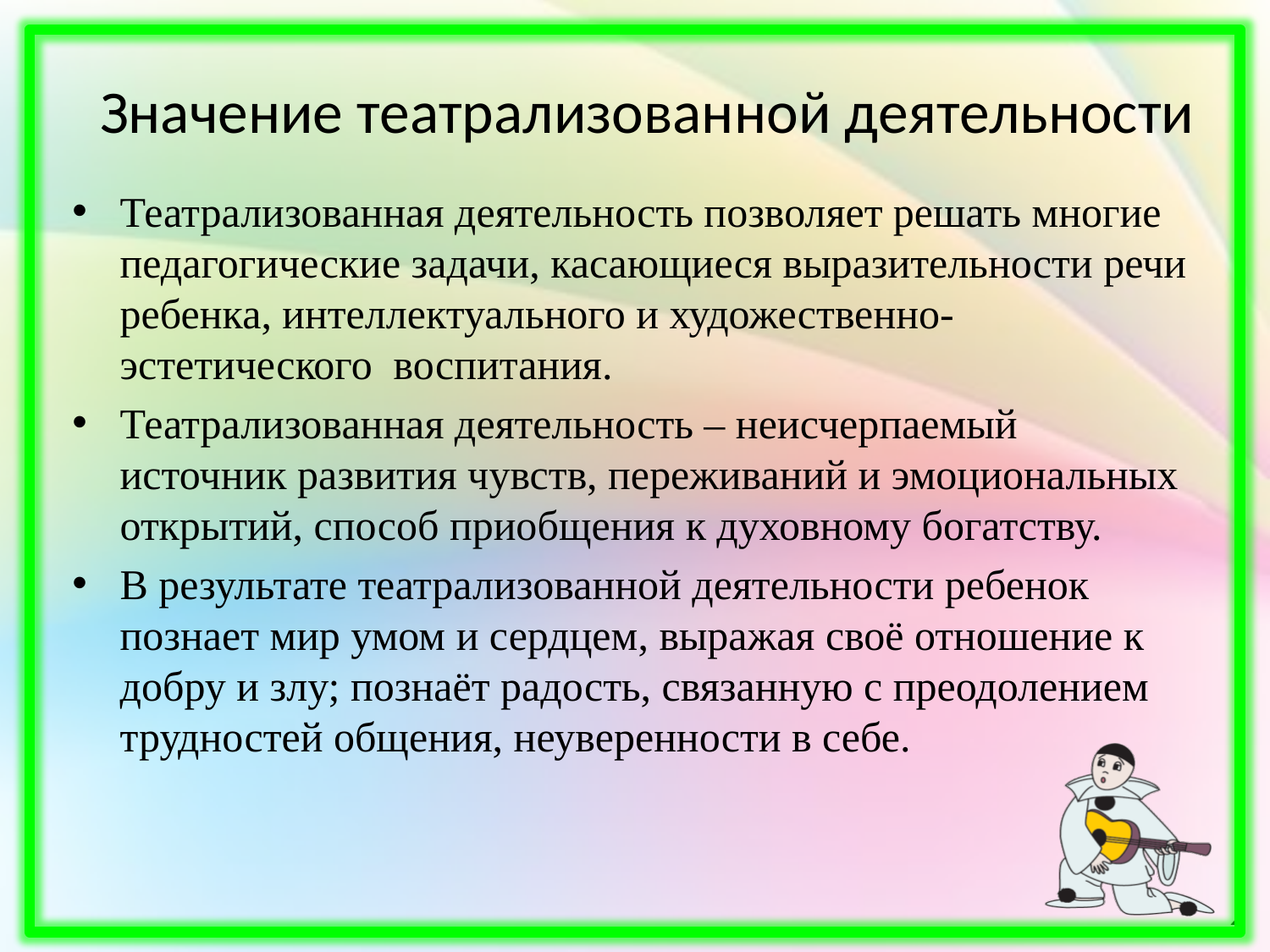

# Значение театрализованной деятельности
Театрализованная деятельность позволяет решать многие педагогические задачи, касающиеся выразительности речи ребенка, интеллектуального и художественно-эстетического  воспитания.
Театрализованная деятельность – неисчерпаемый источник развития чувств, переживаний и эмоциональных открытий, способ приобщения к духовному богатству.
В результате театрализованной деятельности ребенок познает мир умом и сердцем, выражая своё отношение к добру и злу; познаёт радость, связанную с преодолением трудностей общения, неуверенности в себе.